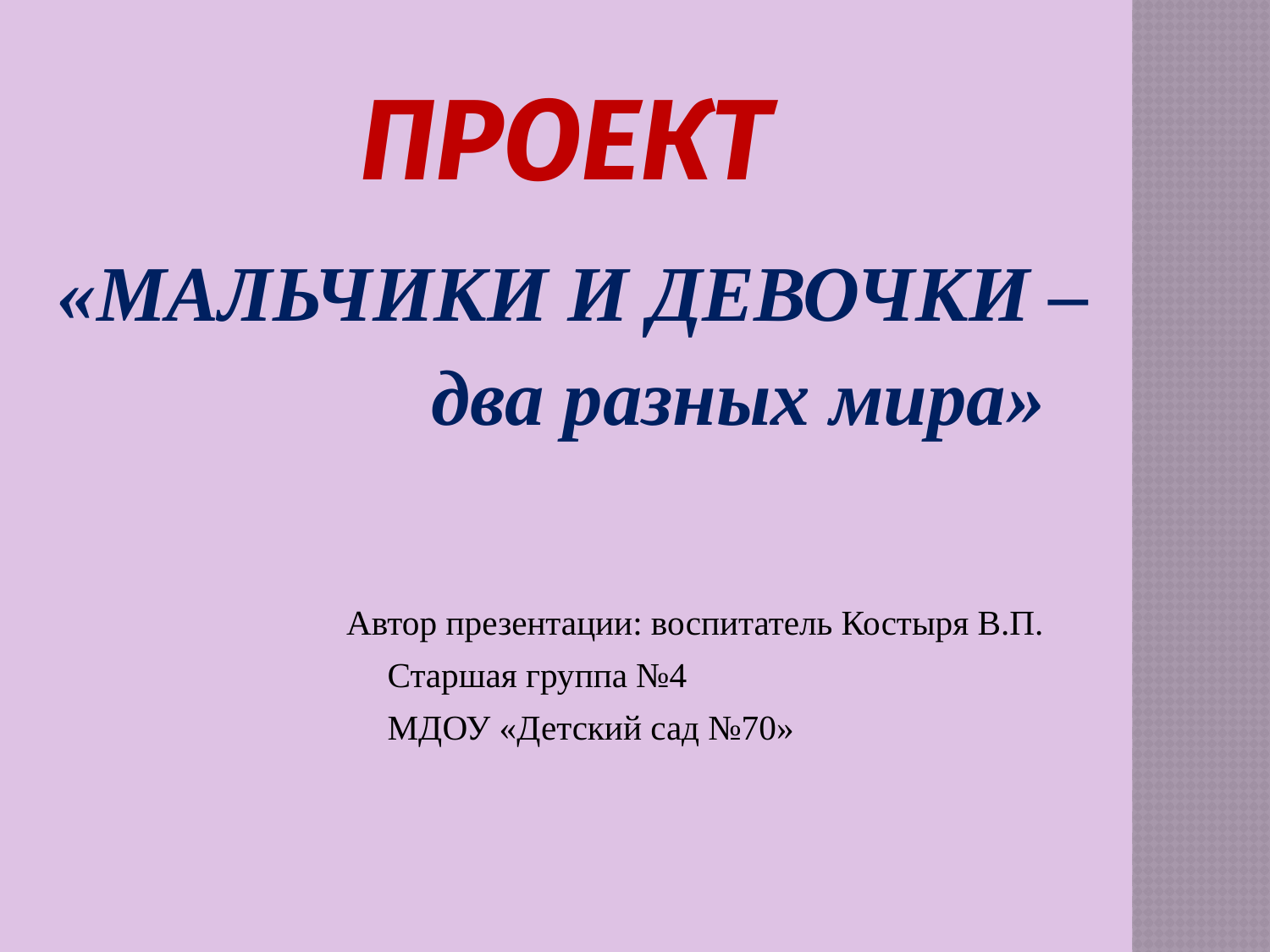

# Проект
«МАЛЬЧИКИ И ДЕВОЧКИ –
           два разных мира»

                                   Автор презентации: воспитатель Костыря В.П.
                                      Старшая группа №4
                                      МДОУ «Детский сад №70»